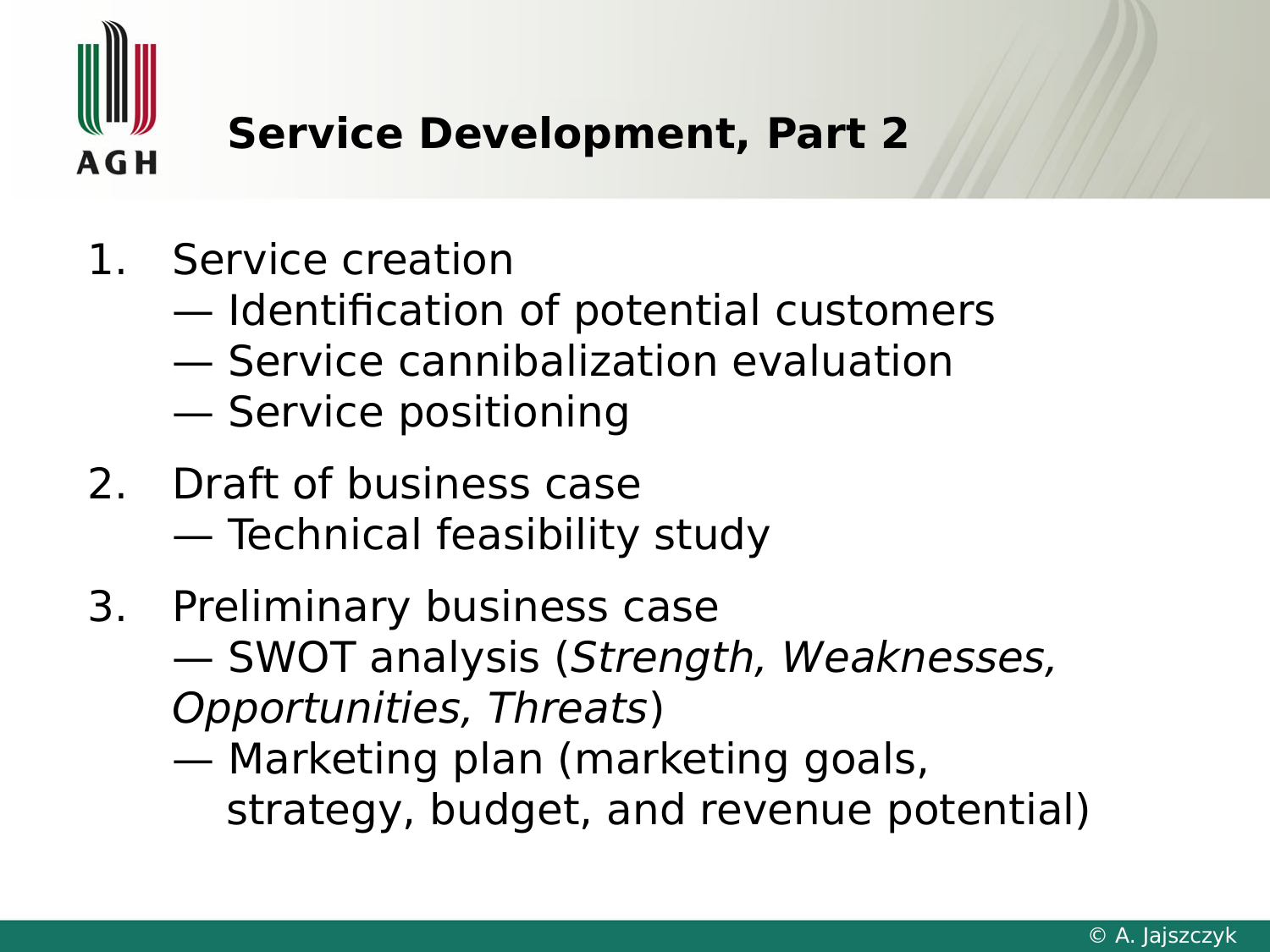

# Service Development, Part 2
1. 	Service creation
— Identification of potential customers
— Service cannibalization evaluation
— Service positioning
2. 	Draft of business case
— Technical feasibility study
3. 	Preliminary business case
— SWOT analysis (Strength, Weaknesses, Opportunities, Threats)
— Marketing plan (marketing goals,
    strategy, budget, and revenue potential)